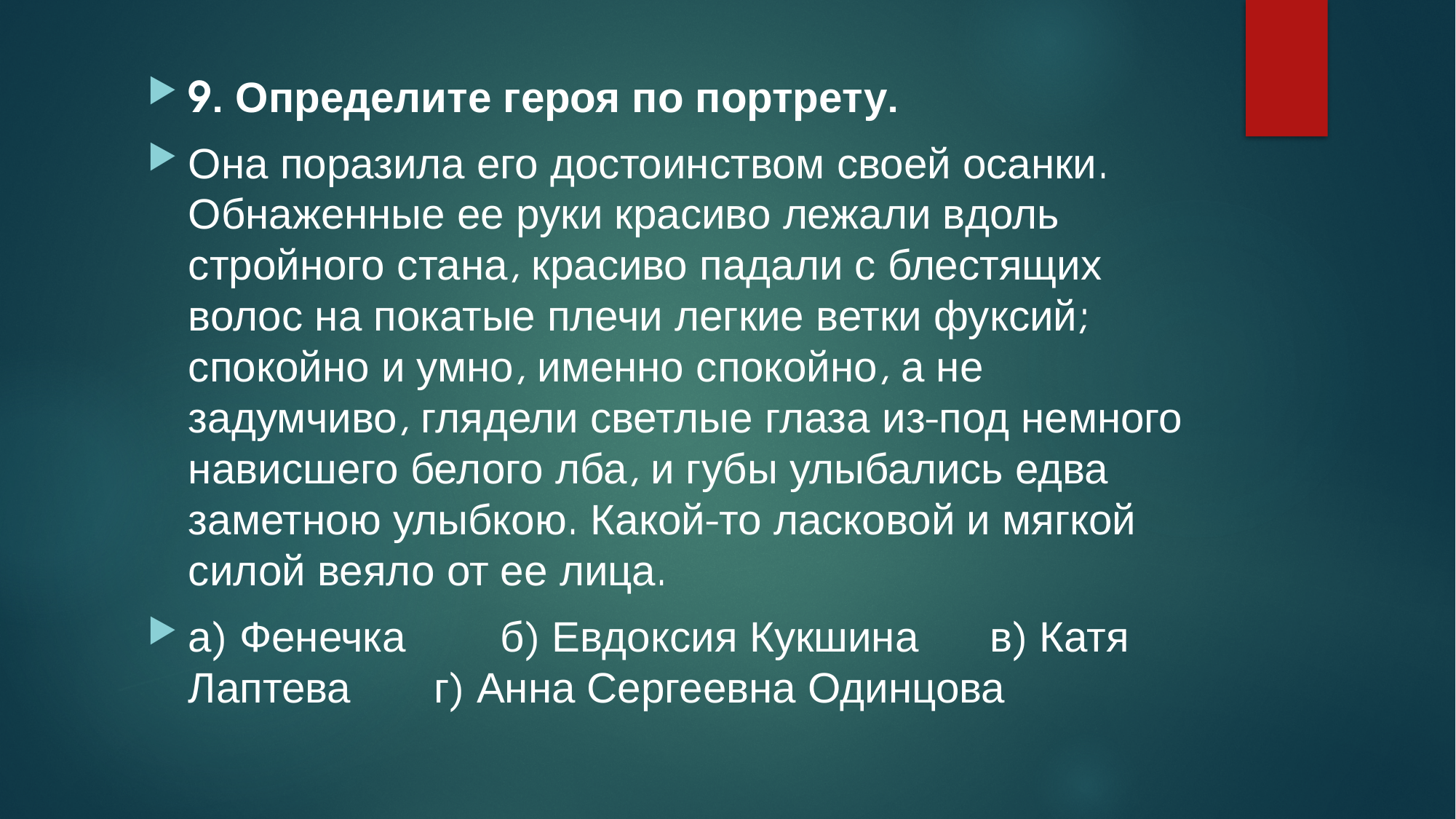

9. Определите героя по портрету.
Она поразила его достоинством своей осанки. Обнаженные ее руки красиво лежали вдоль стройного стана, красиво падали с блестящих волос на покатые плечи легкие ветки фуксий; спокойно и умно, именно спокойно, а не задумчиво, глядели светлые глаза из-под немного нависшего белого лба, и губы улыбались едва заметною улыбкою. Какой-то ласковой и мягкой силой веяло от ее лица.
а) Фенечка        б) Евдоксия Кукшина      в) Катя Лаптева       г) Анна Сергеевна Одинцова